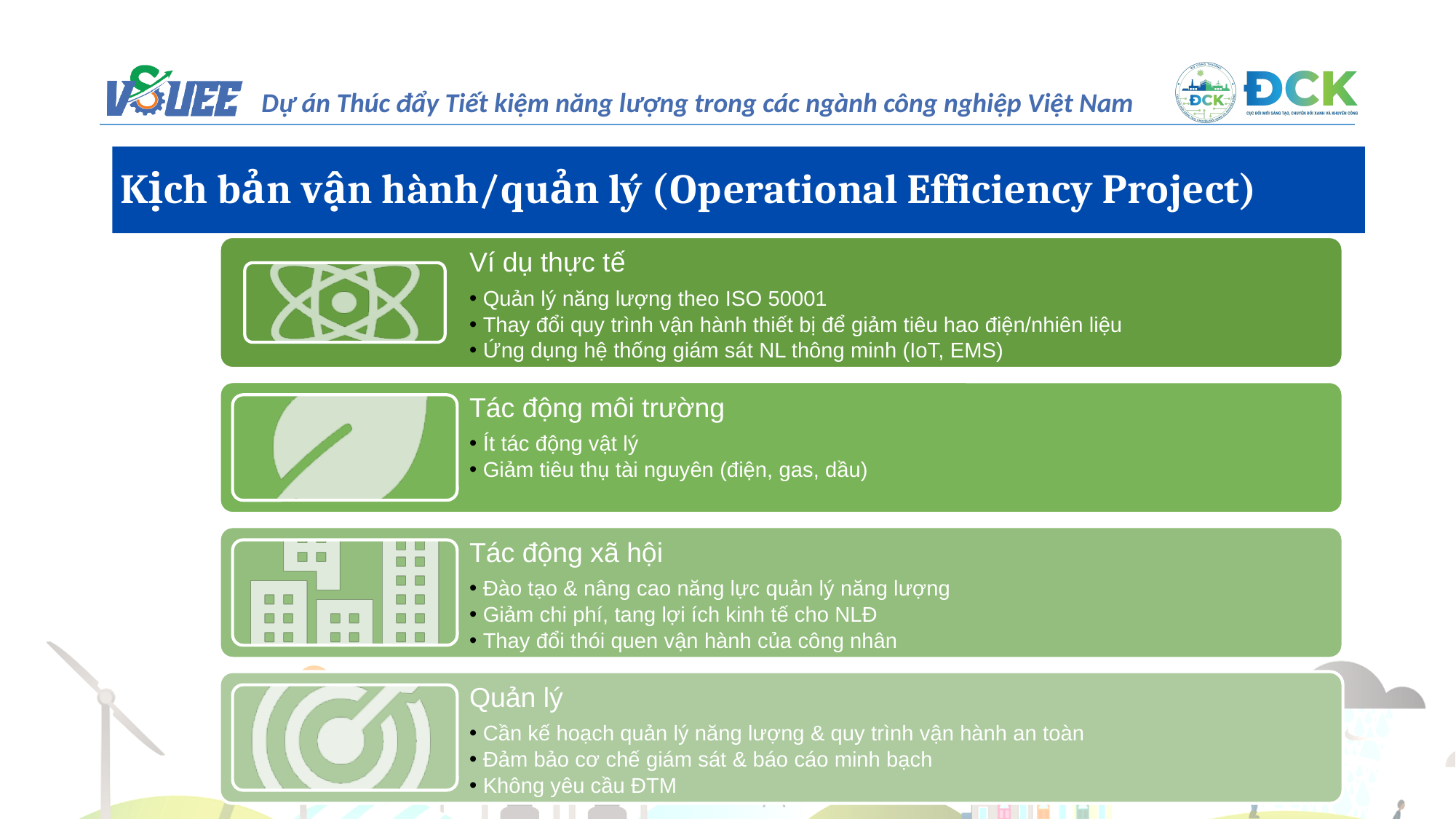

Kịch bản vận hành/quản lý (Operational Efficiency Project)
Ví dụ thực tế
Quản lý năng lượng theo ISO 50001
Thay đổi quy trình vận hành thiết bị để giảm tiêu hao điện/nhiên liệu
Ứng dụng hệ thống giám sát NL thông minh (IoT, EMS)
Tác động môi trường
Ít tác động vật lý
Giảm tiêu thụ tài nguyên (điện, gas, dầu)
Tác động xã hội
Đào tạo & nâng cao năng lực quản lý năng lượng
Giảm chi phí, tang lợi ích kinh tế cho NLĐ
Thay đổi thói quen vận hành của công nhân
Quản lý
Cần kế hoạch quản lý năng lượng & quy trình vận hành an toàn
Đảm bảo cơ chế giám sát & báo cáo minh bạch
Không yêu cầu ĐTM
47